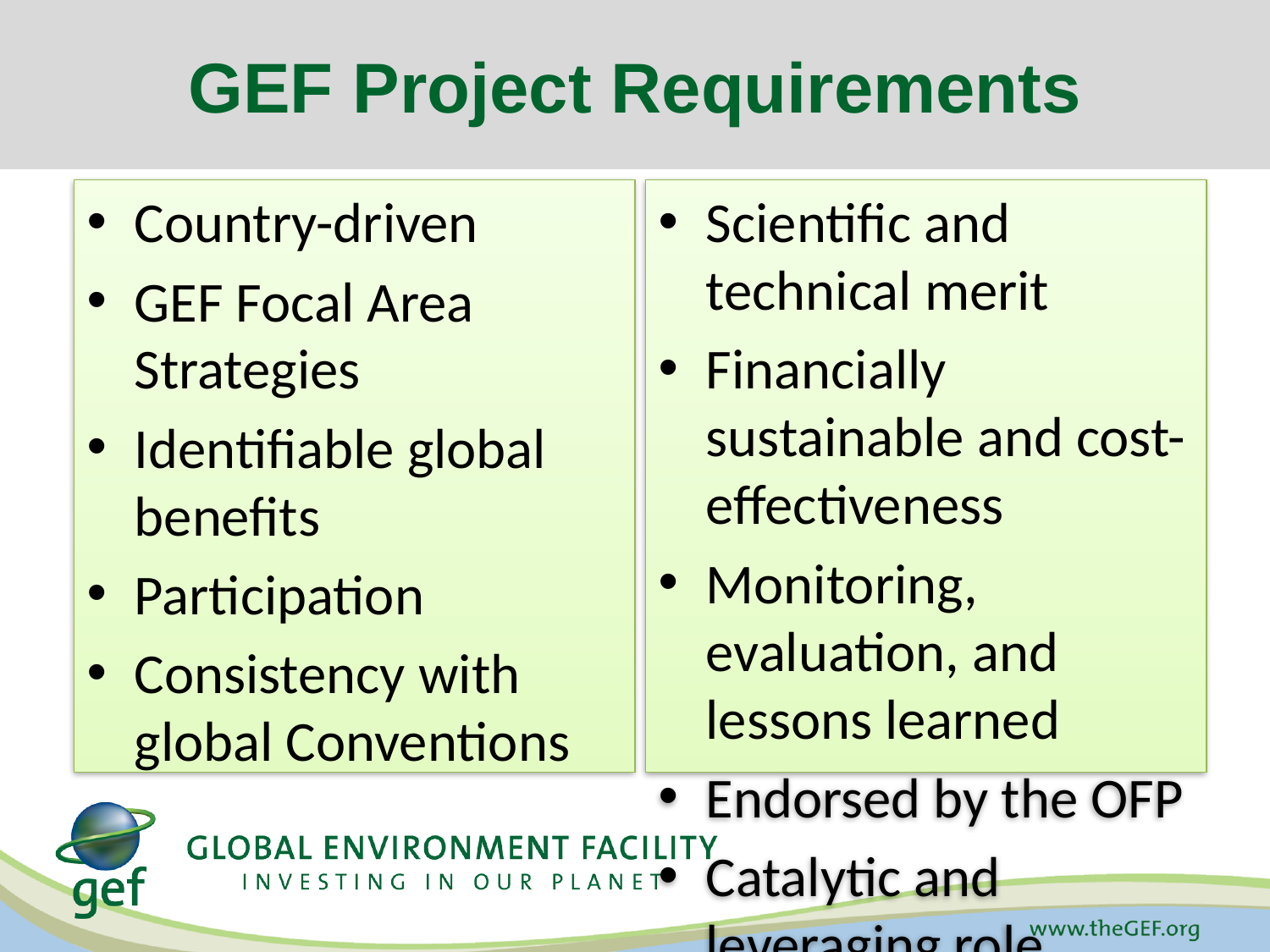

GEF Project Requirements
Country-driven
GEF Focal Area Strategies
Identifiable global benefits
Participation
Consistency with global Conventions

Scientific and technical merit
Financially sustainable and cost-effectiveness
Monitoring, evaluation, and lessons learned
Endorsed by the OFP
Catalytic and leveraging role